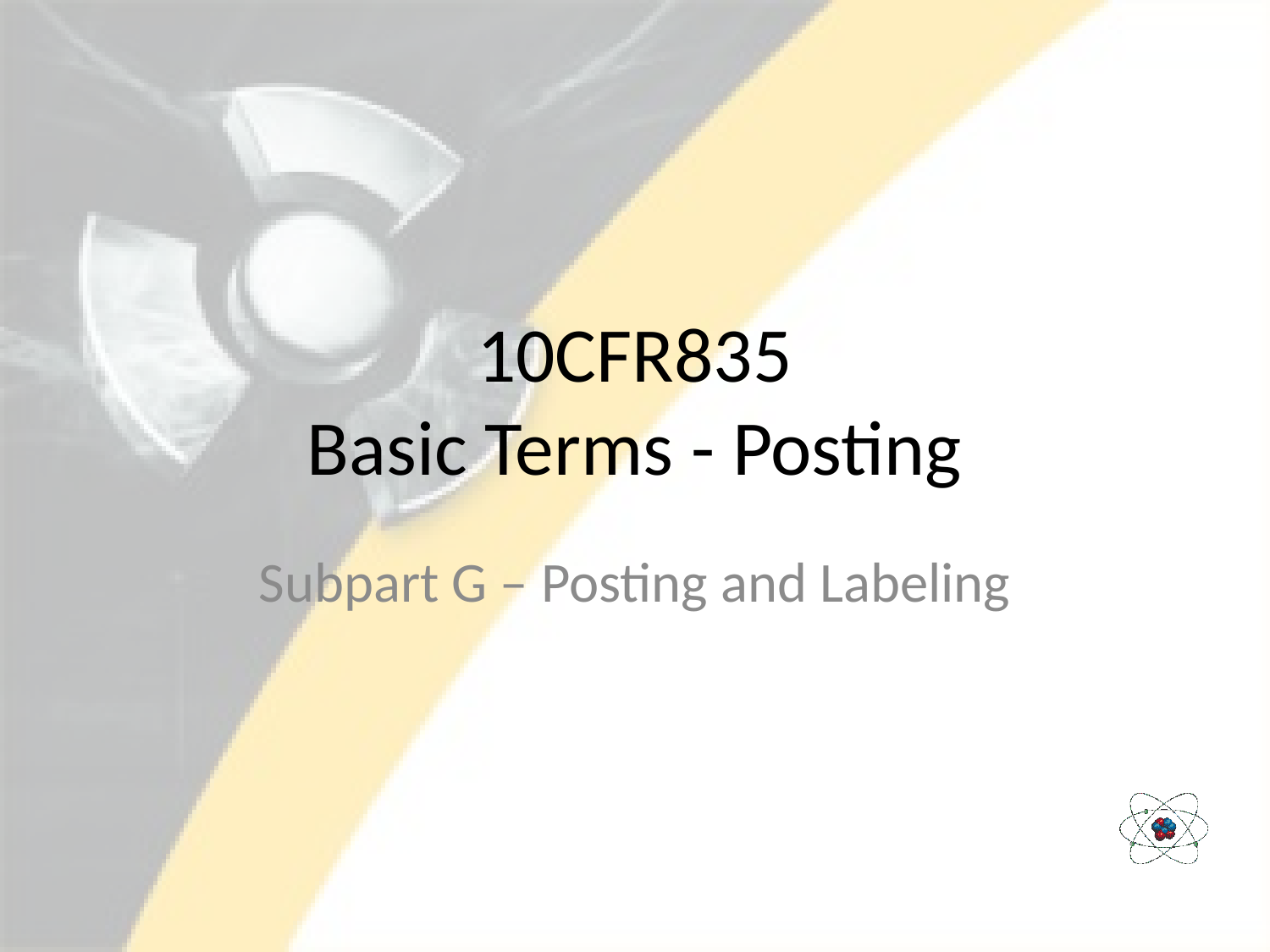

# 10CFR835 Basic Terms - Posting
Subpart G – Posting and Labeling